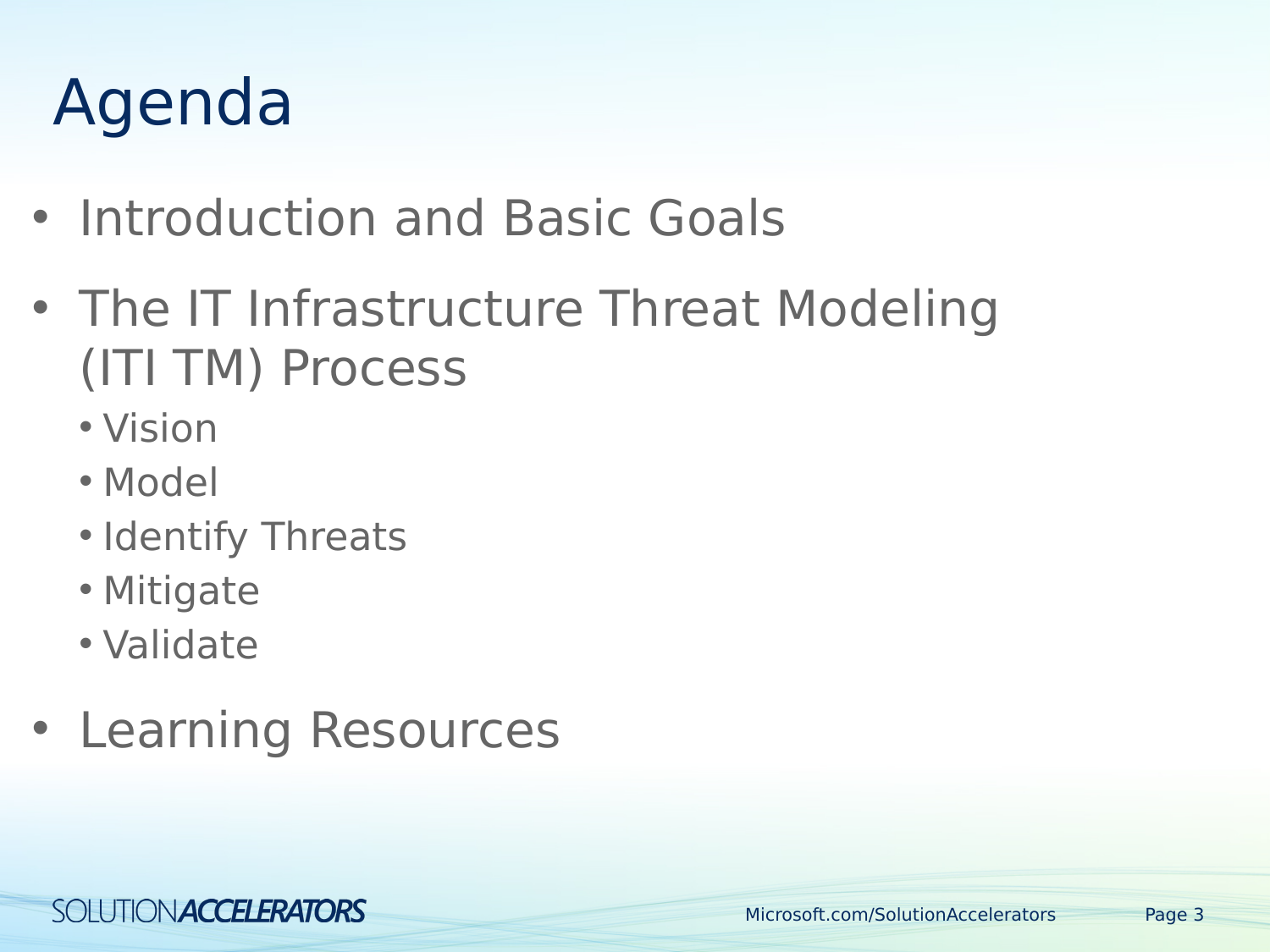

# Agenda
Introduction and Basic Goals
The IT Infrastructure Threat Modeling
(ITI TM) Process
Vision
Model
Identify Threats
Mitigate
Validate
Learning Resources
Microsoft.com/SolutionAccelerators
Page 3